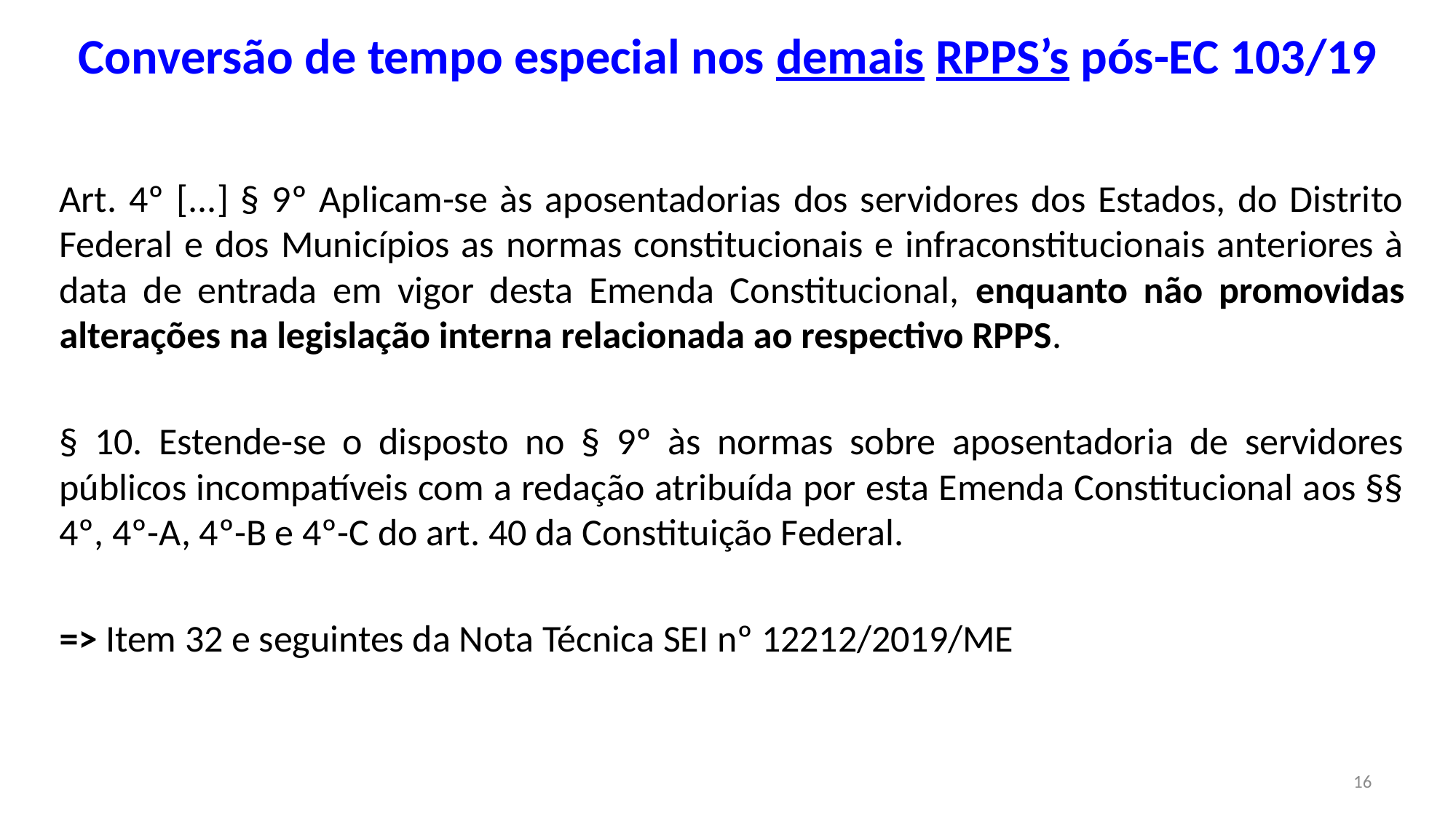

# Conversão de tempo especial nos demais RPPS’s pós-EC 103/19
Art. 4º [...] § 9º Aplicam-se às aposentadorias dos servidores dos Estados, do Distrito Federal e dos Municípios as normas constitucionais e infraconstitucionais anteriores à data de entrada em vigor desta Emenda Constitucional, enquanto não promovidas alterações na legislação interna relacionada ao respectivo RPPS.

§ 10. Estende-se o disposto no § 9º às normas sobre aposentadoria de servidores públicos incompatíveis com a redação atribuída por esta Emenda Constitucional aos §§ 4º, 4º-A, 4º-B e 4º-C do art. 40 da Constituição Federal.

=> Item 32 e seguintes da Nota Técnica SEI nº 12212/2019/ME
16